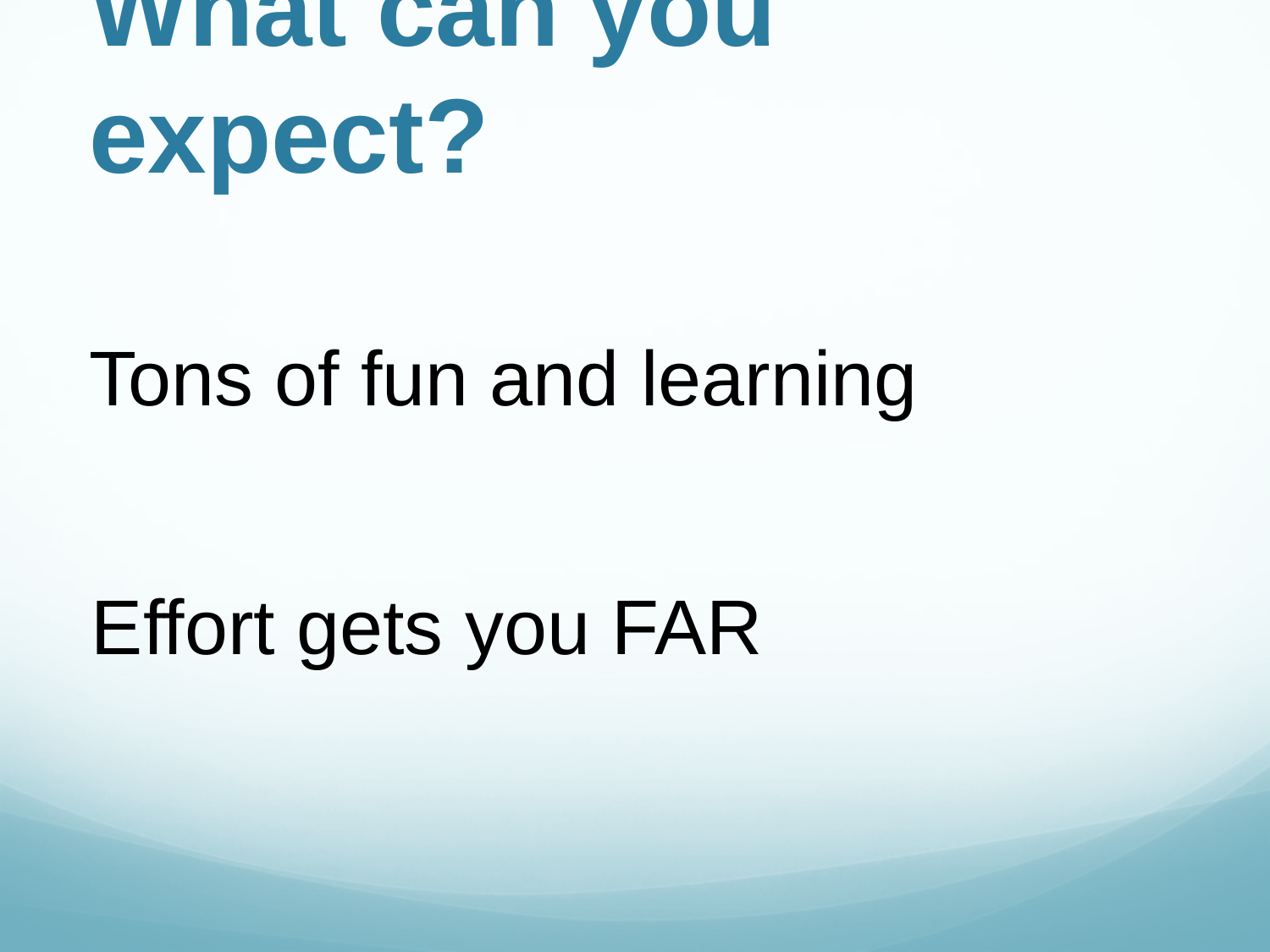

# What can you expect?
Tons of fun and learning
Effort gets you FAR